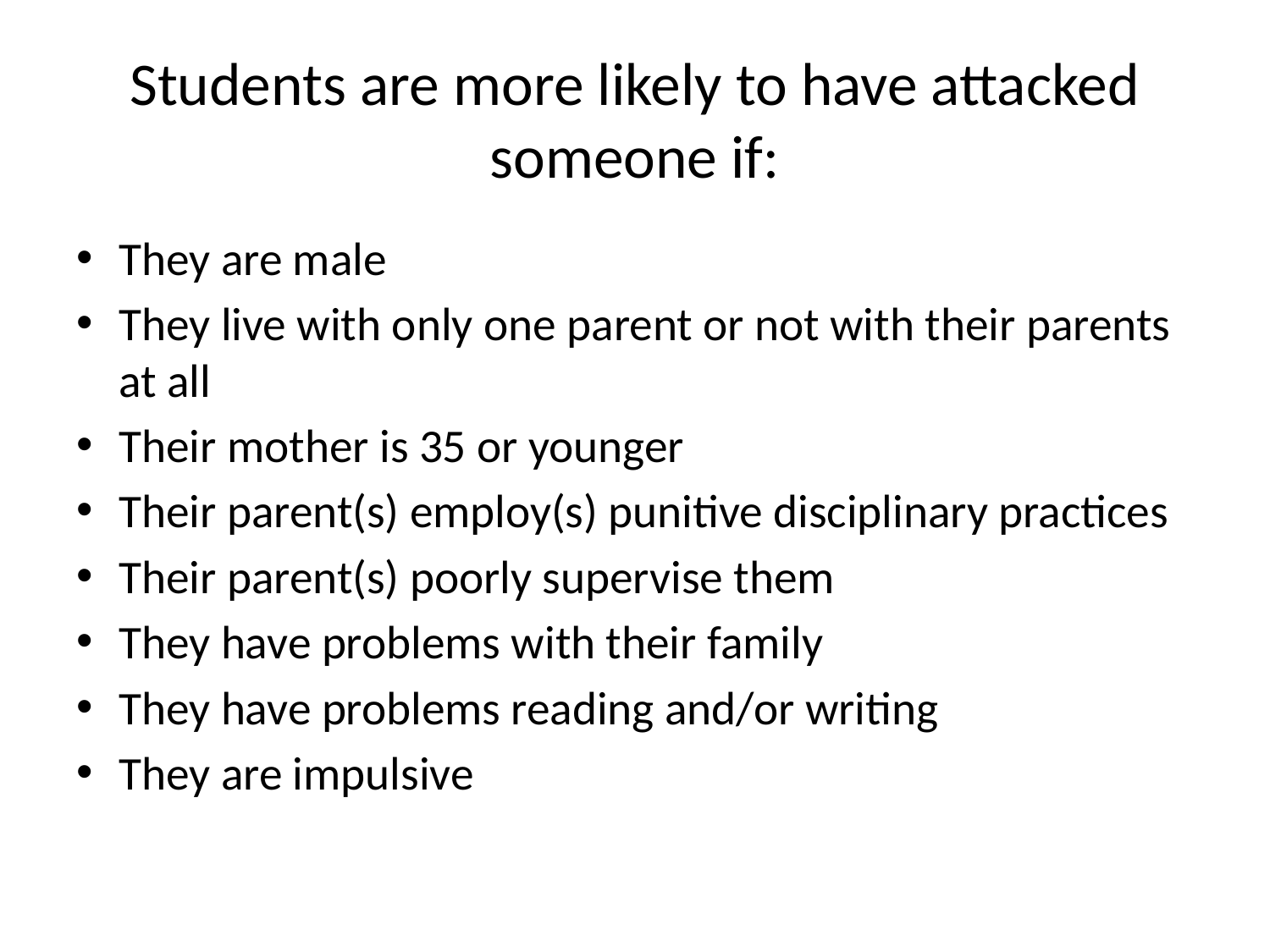

# Students are more likely to have attacked someone if:
They are male
They live with only one parent or not with their parents at all
Their mother is 35 or younger
Their parent(s) employ(s) punitive disciplinary practices
Their parent(s) poorly supervise them
They have problems with their family
They have problems reading and/or writing
They are impulsive